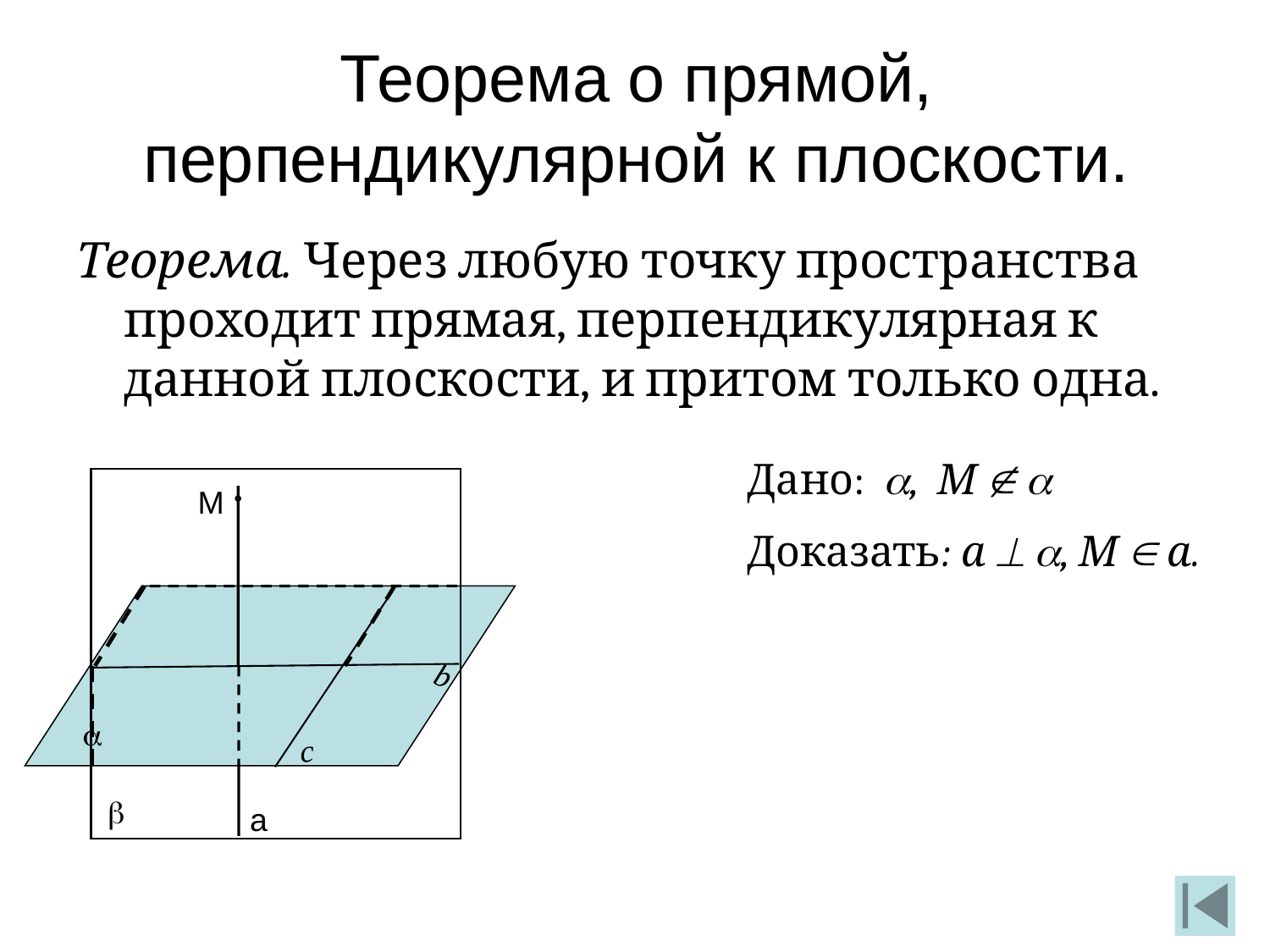

Теорема о прямой, перпендикулярной к плоскости.
Теорема. Через любую точку пространства проходит прямая, перпендикулярная к данной плоскости, и притом только одна.
Дано:  α,  М ∉ α
Доказать: а ⊥ α, М ∈ а.

β
М

α
b

с

а